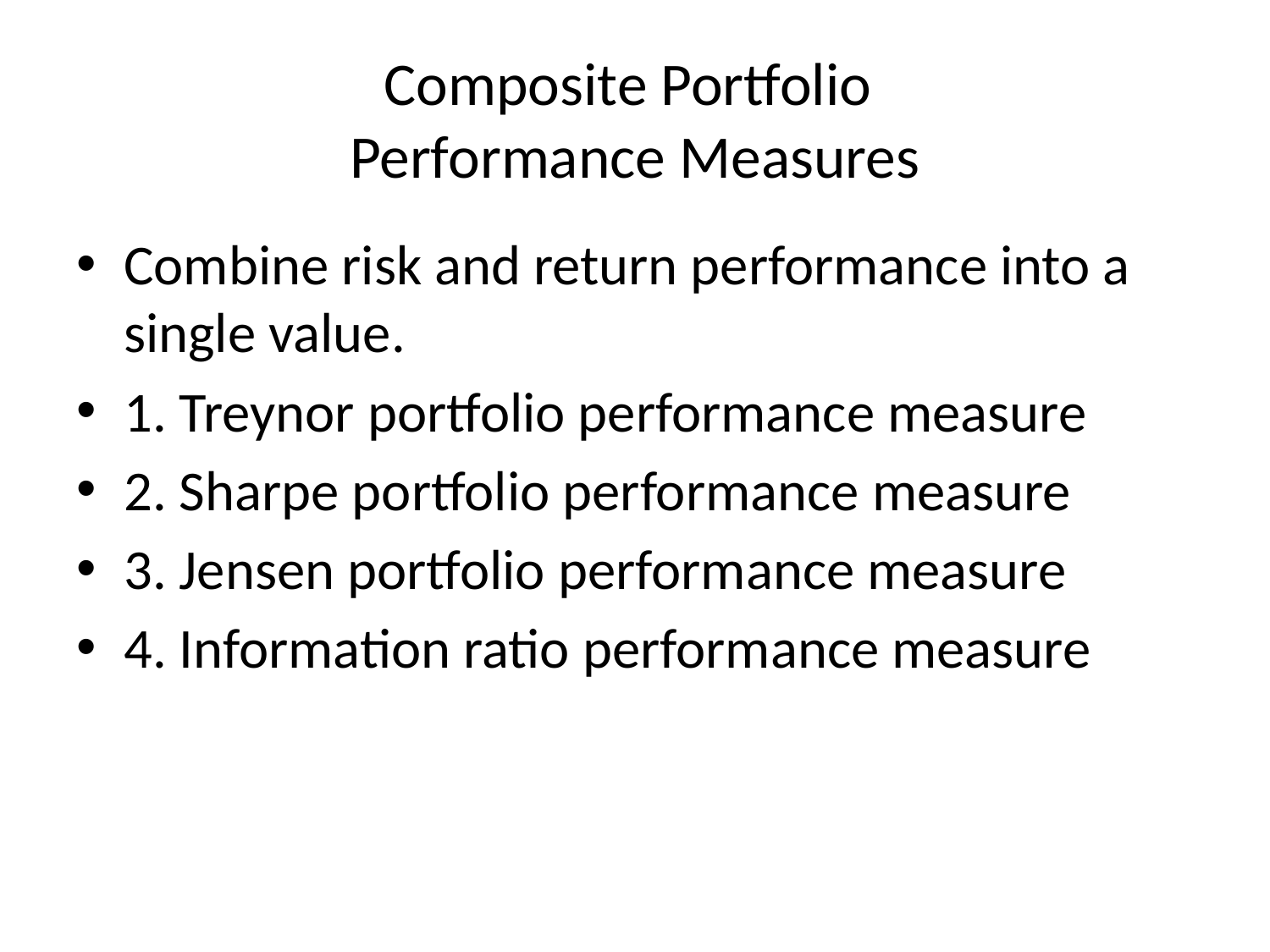

# Composite Portfolio Performance Measures
Combine risk and return performance into a single value.
1. Treynor portfolio performance measure
2. Sharpe portfolio performance measure
3. Jensen portfolio performance measure
4. Information ratio performance measure